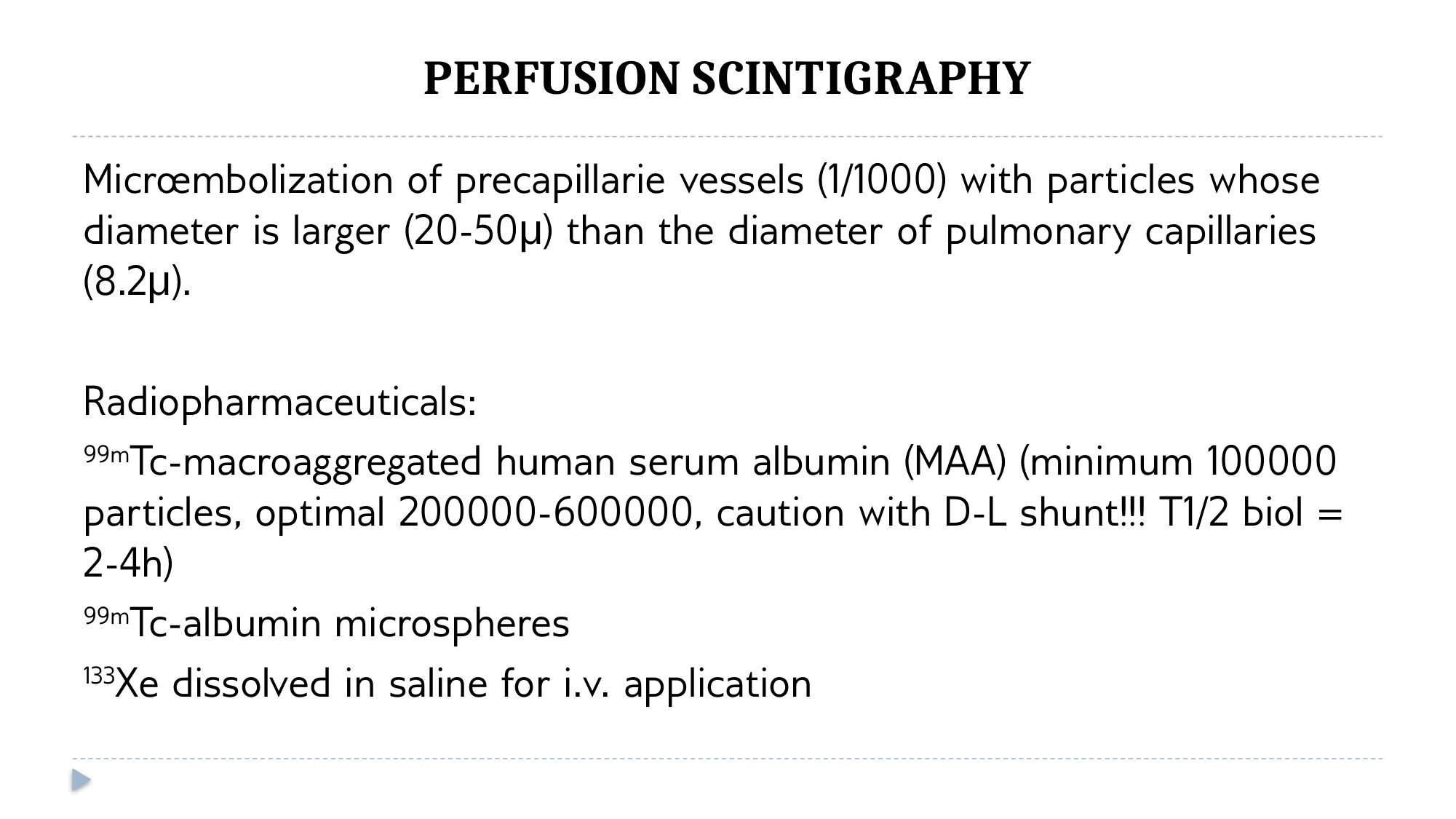

# PERFUSION SCINTIGRAPHY
Microembolization of precapillarie vessels (1/1000) with particles whose diameter is larger (20-50μ) than the diameter of pulmonary capillaries (8.2μ).

Radiopharmaceuticals:
99mTc-macroaggregated human serum albumin (MAA) (minimum 100000 particles, optimal 200000-600000, caution with D-L shunt!!! T1/2 biol = 2-4h)
99mTc-albumin microspheres
133Xe dissolved in saline for i.v. application